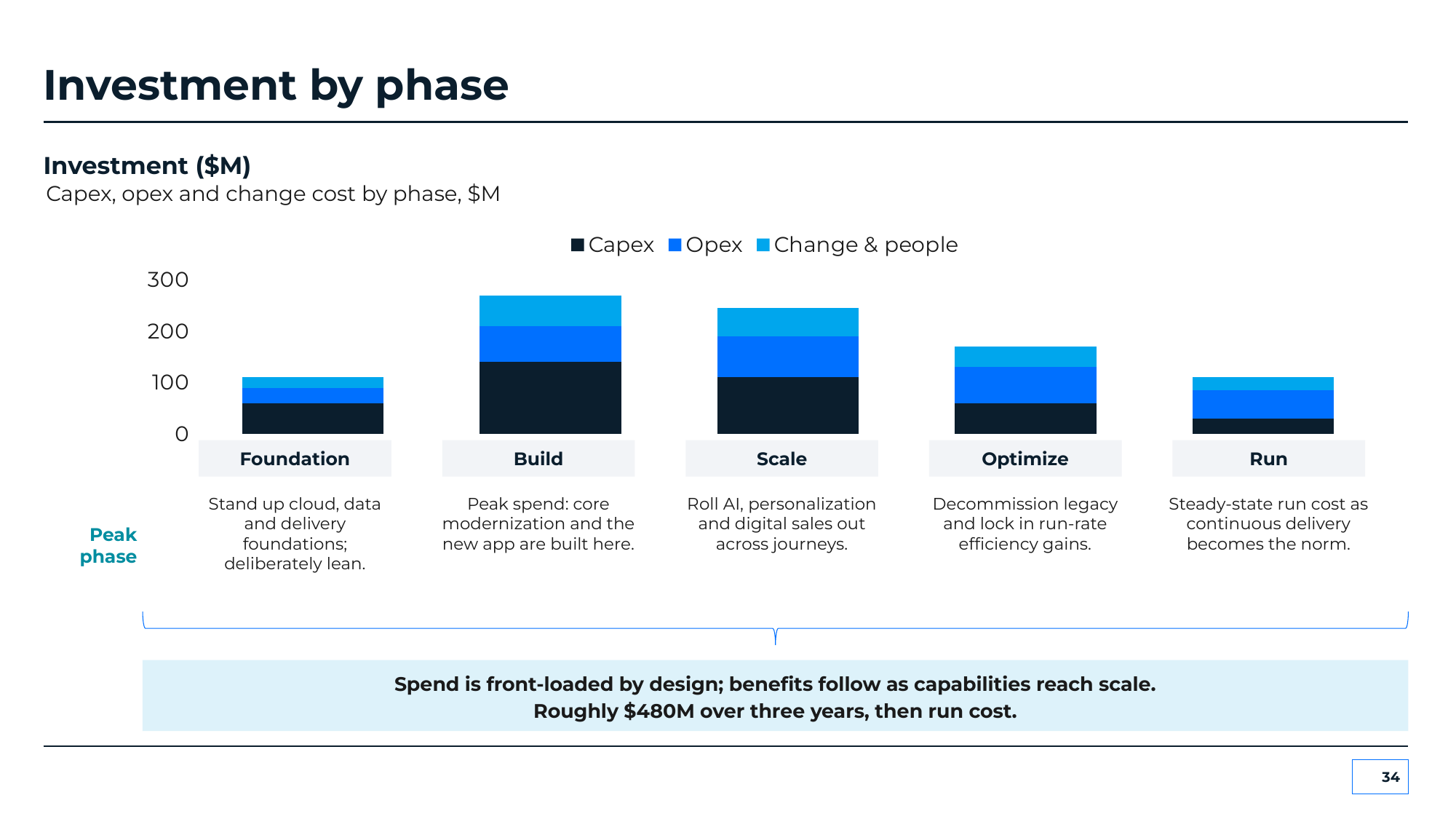

# Investment by phase
Investment ($M)
Capex, opex and change cost by phase, $M

### Chart

| Category | Capex | Opex | Change & people |
|---|---|---|---|
| Foundation | 60.0 | 30.0 | 20.0 |
| Build | 140.0 | 70.0 | 60.0 |
| Scale | 110.0 | 80.0 | 55.0 |
| Optimize | 60.0 | 70.0 | 40.0 |
| Run | 30.0 | 55.0 | 25.0 |
Foundation
Build
Scale
Optimize
Run
Peak phase
Stand up cloud, data and delivery foundations; deliberately lean.
Peak spend: core modernization and the new app are built here.
Roll AI, personalization and digital sales out across journeys.
Decommission legacy and lock in run-rate efficiency gains.
Steady-state run cost as continuous delivery becomes the norm.
Spend is front-loaded by design; benefits follow as capabilities reach scale.
Roughly $480M over three years, then run cost.
34